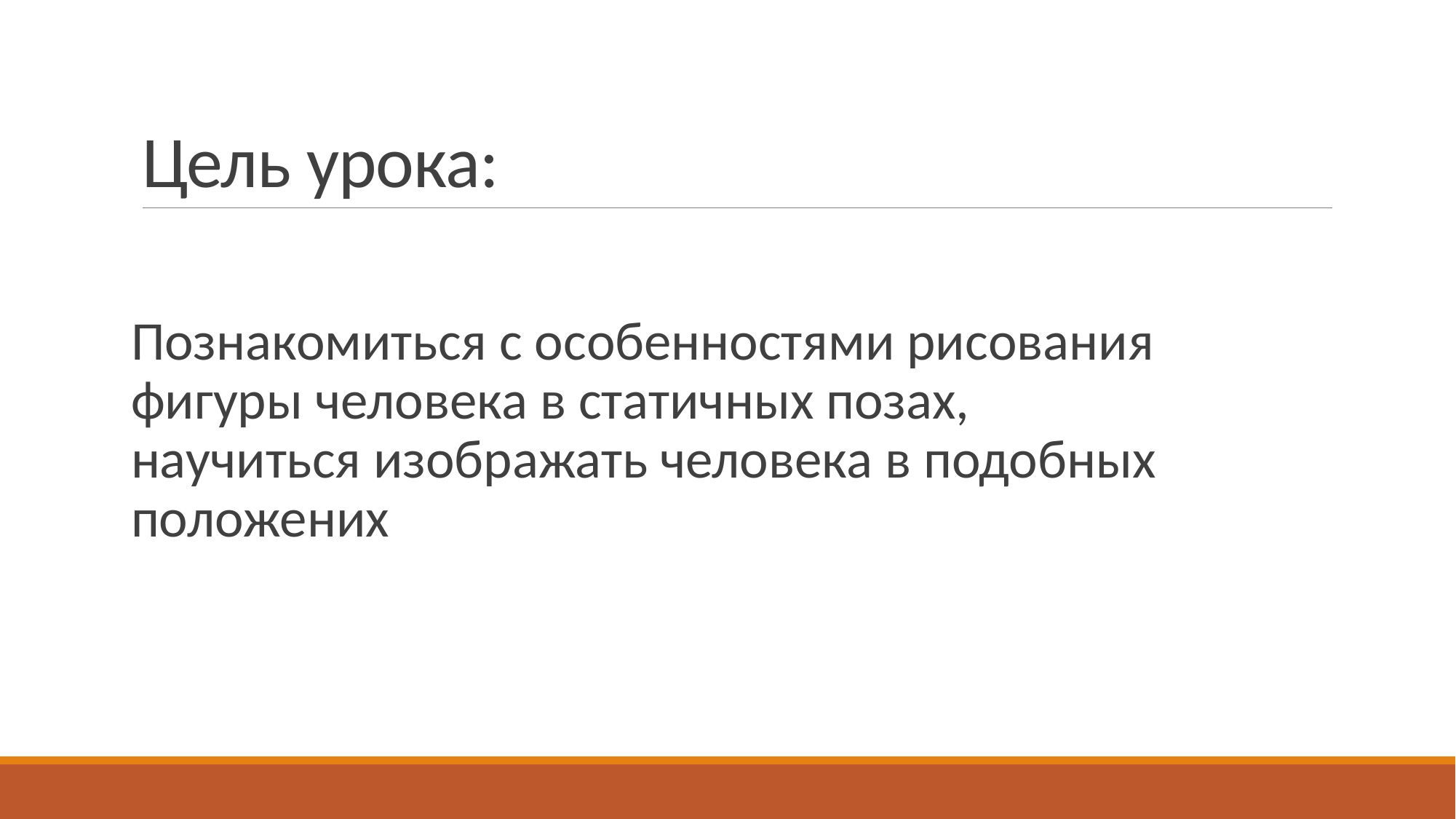

# Цель урока:

Познакомиться с особенностями рисования фигуры человека в статичных позах,
научиться изображать человека в подобных положених